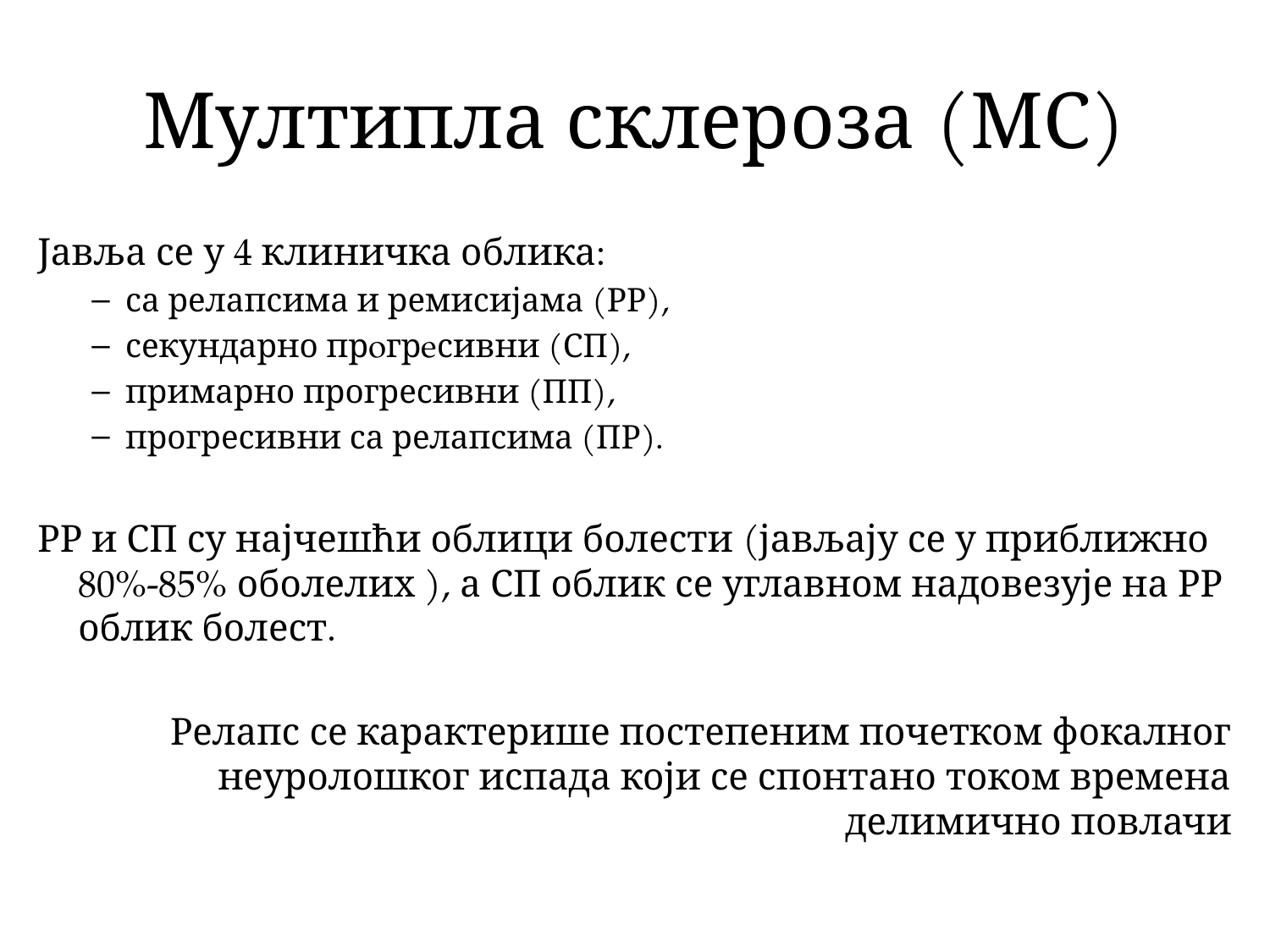

# Мултипла склероза (МС)
Јавља се у 4 клиничка облика:
са релапсима и ремисијама (РР),
секундарно прoгрeсивни (СП),
примарно прогресивни (ПП),
прогресивни са релапсима (ПР).

РР и СП су најчешћи облици болести (јављају се у приближно 80%-85% оболелих ), а СП облик се углавном надовезује на РР облик болест.

    Релапс се карактерише постепеним почетком фокалног неуролошког испада који се спонтано током времена делимично повлачи